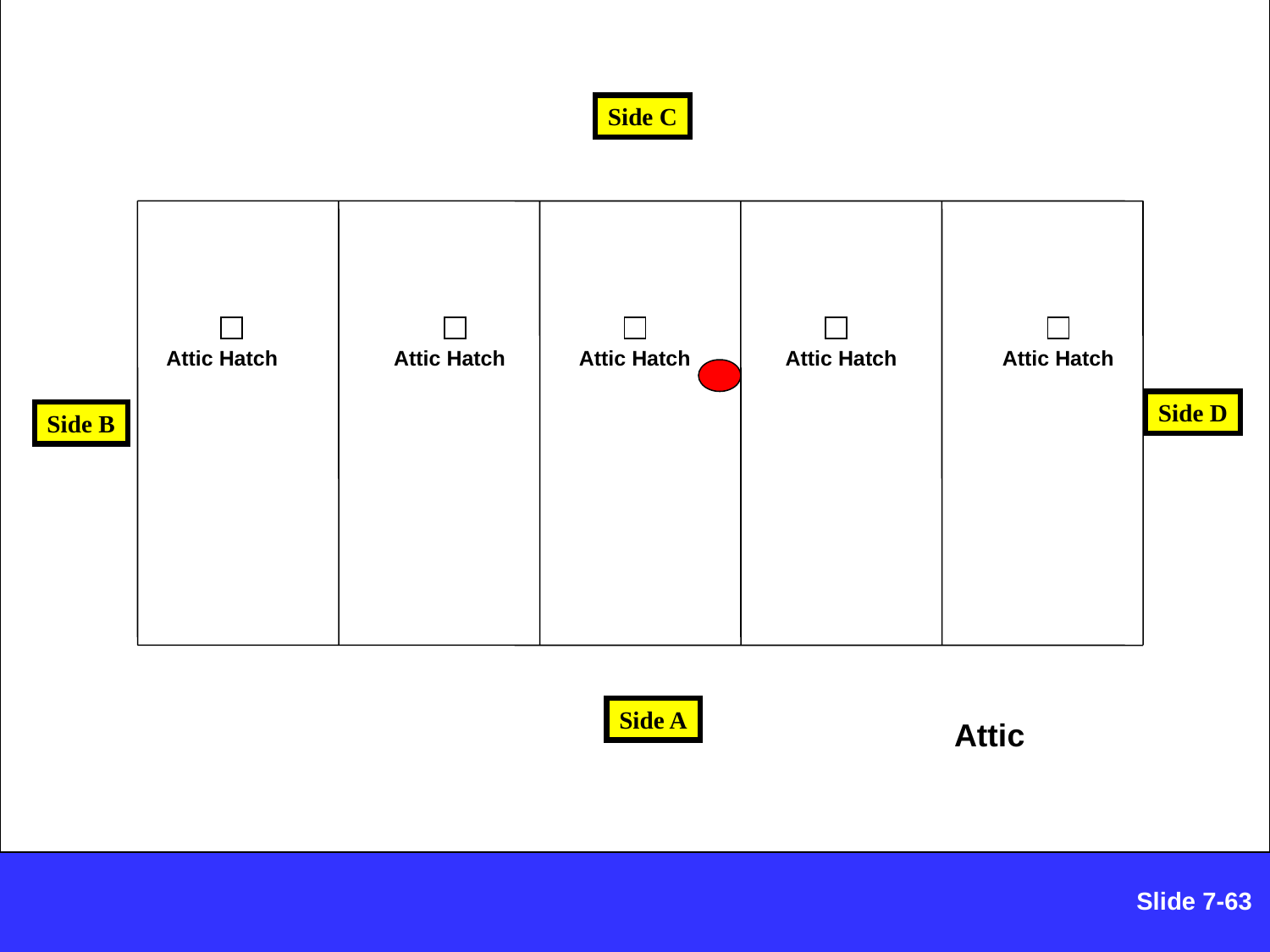

Side C

Attic Hatch
Attic Hatch
Attic Hatch
Attic Hatch
Attic Hatch

Side D
Side B

Side A
Attic
Slide 7-63